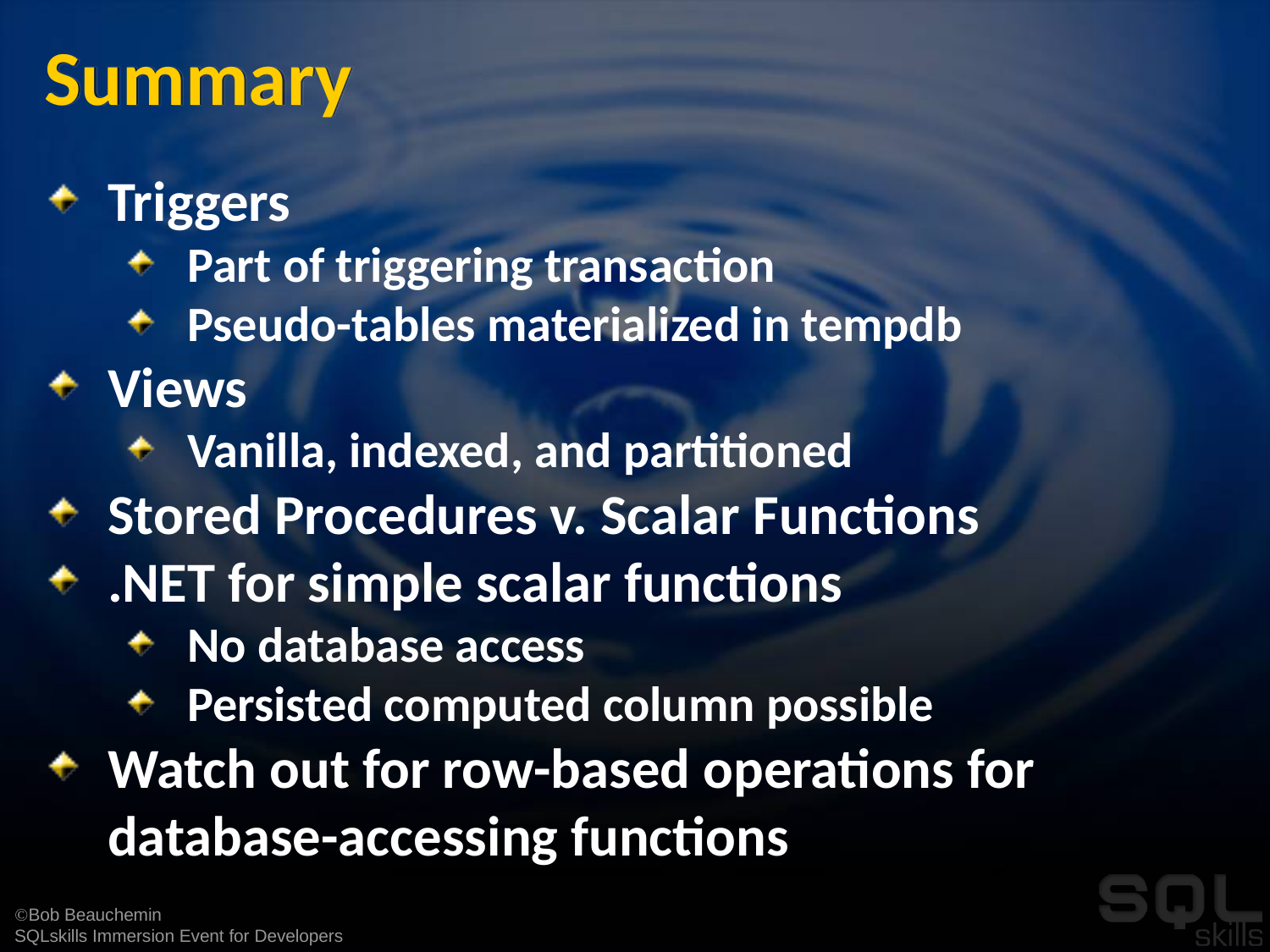

# Summary
Triggers
Part of triggering transaction
Pseudo-tables materialized in tempdb
Views
Vanilla, indexed, and partitioned
Stored Procedures v. Scalar Functions
.NET for simple scalar functions
No database access
Persisted computed column possible
Watch out for row-based operations for database-accessing functions